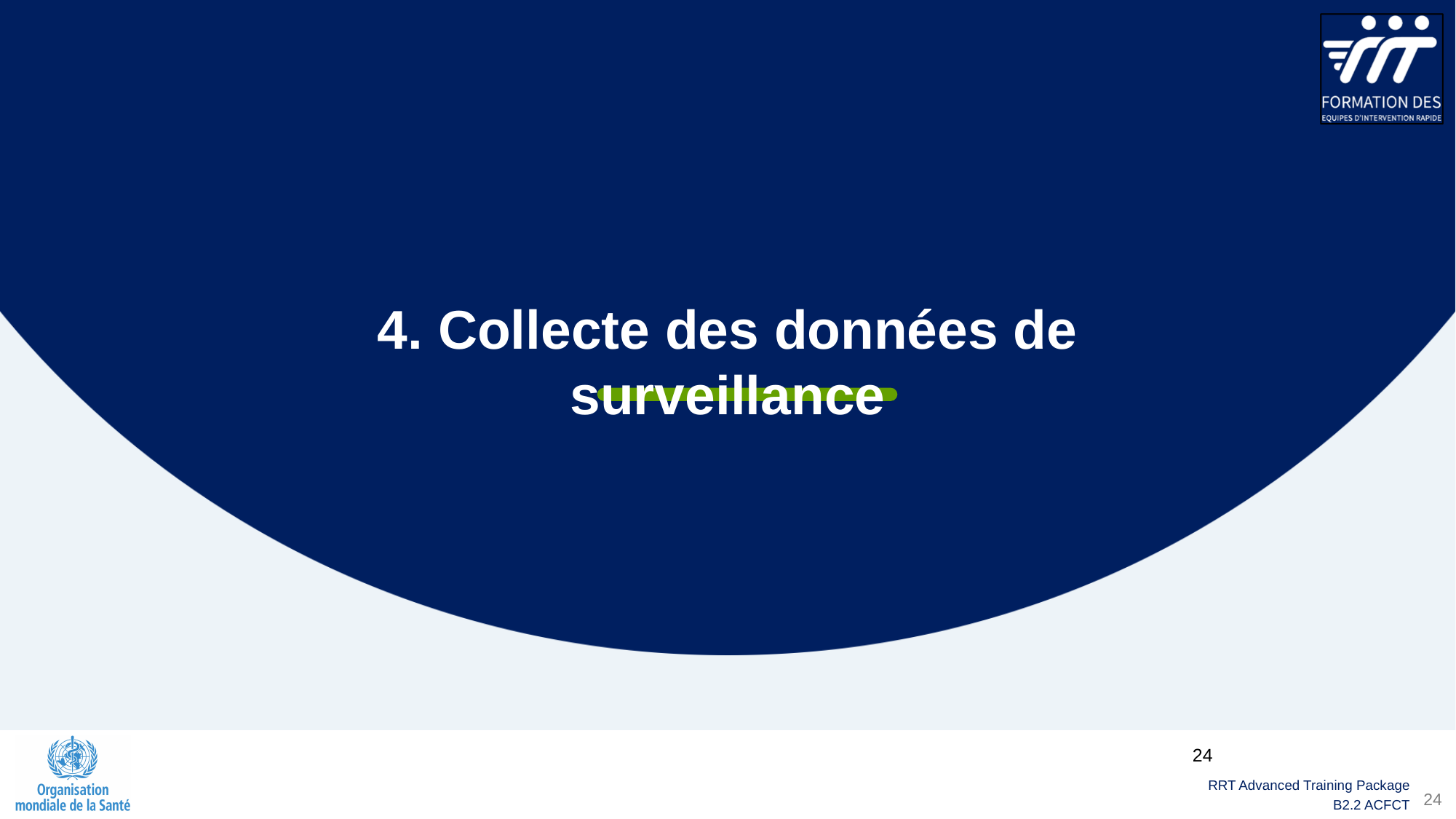

4. Collecte des données de surveillance
24